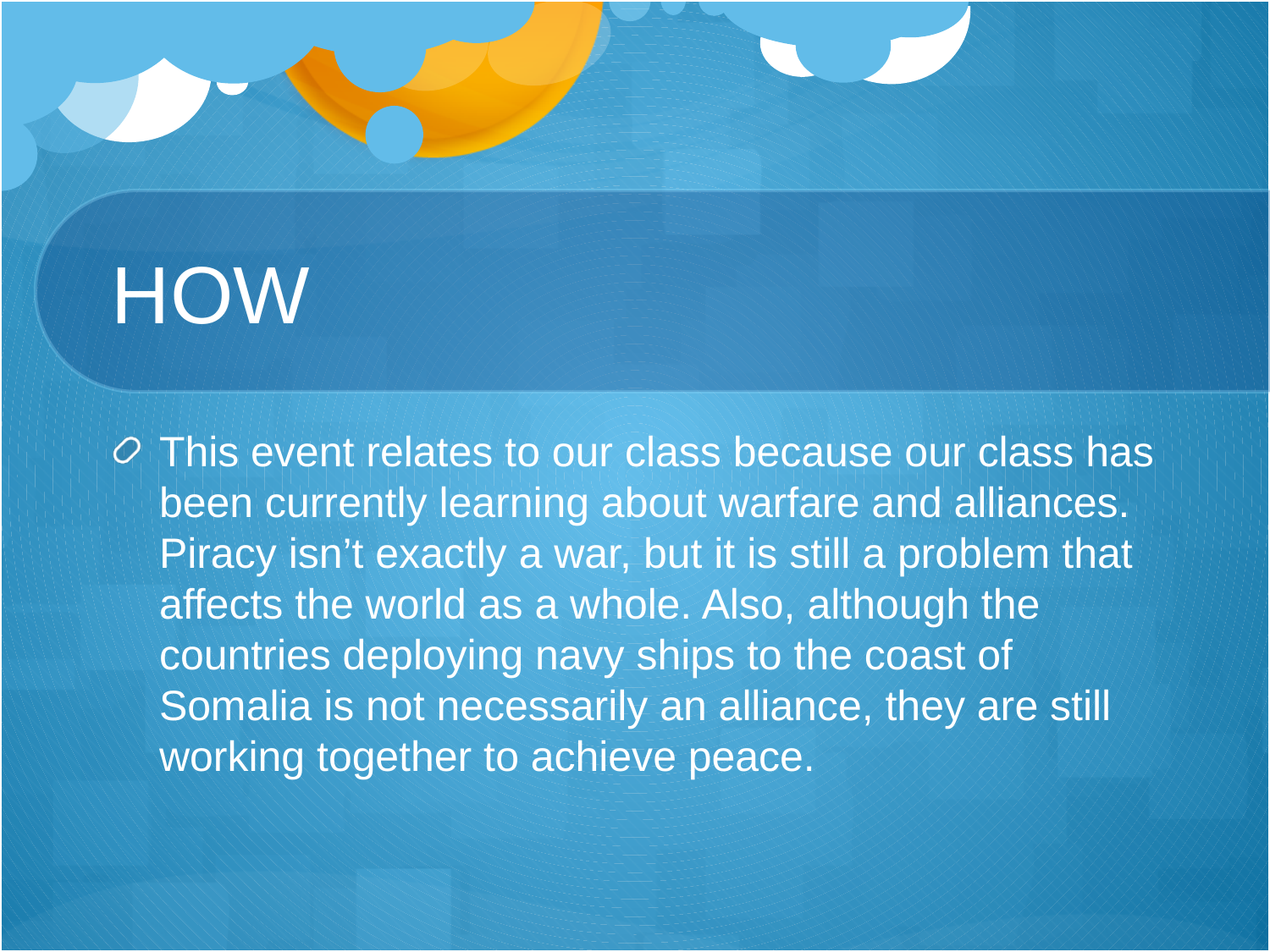

# HOW
This event relates to our class because our class has been currently learning about warfare and alliances. Piracy isn’t exactly a war, but it is still a problem that affects the world as a whole. Also, although the countries deploying navy ships to the coast of Somalia is not necessarily an alliance, they are still working together to achieve peace.